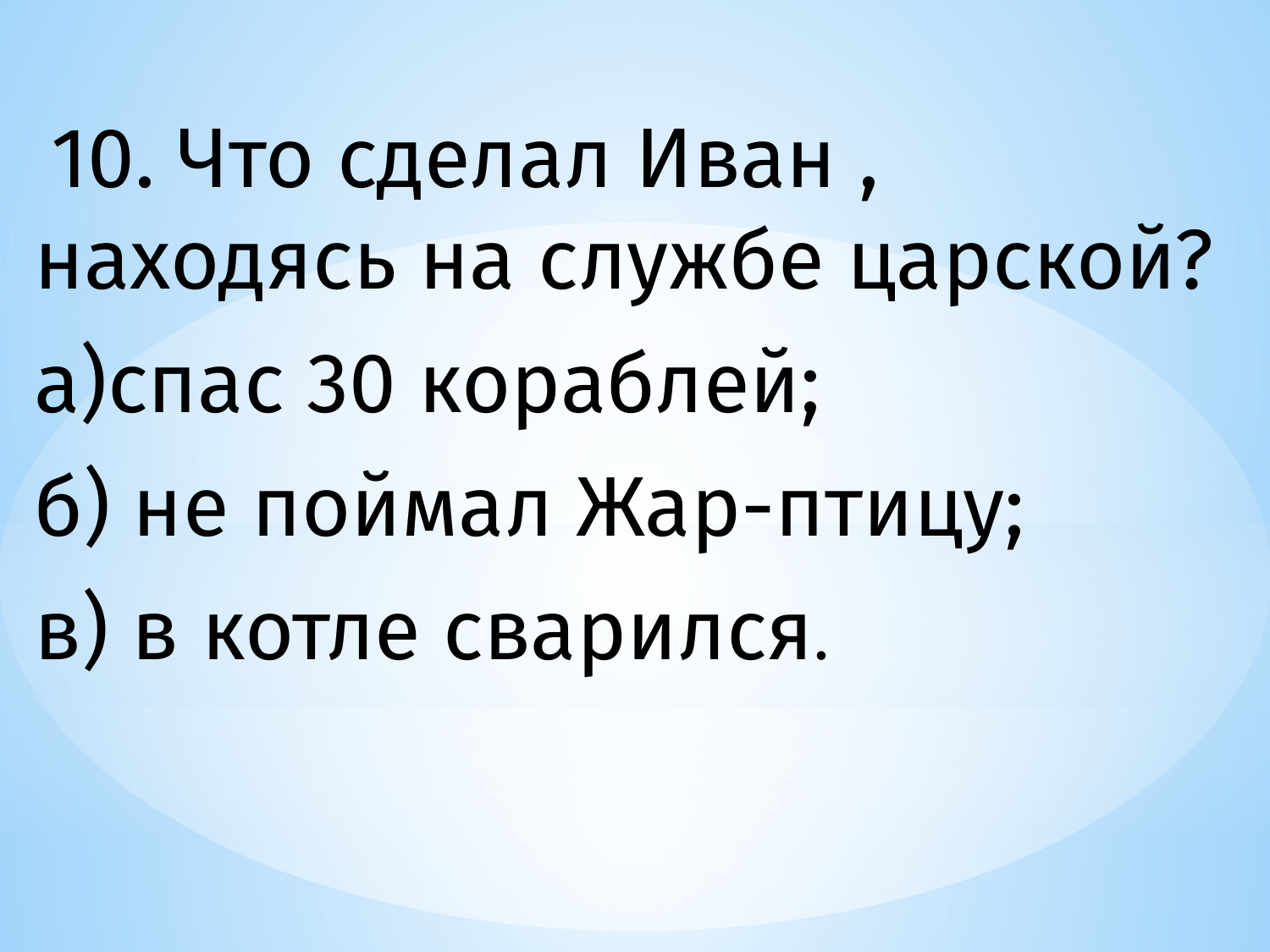

10. Что сделал Иван , находясь на службе царской?
а)спас 30 кораблей;
б) не поймал Жар-птицу;
в) в котле сварился.
#